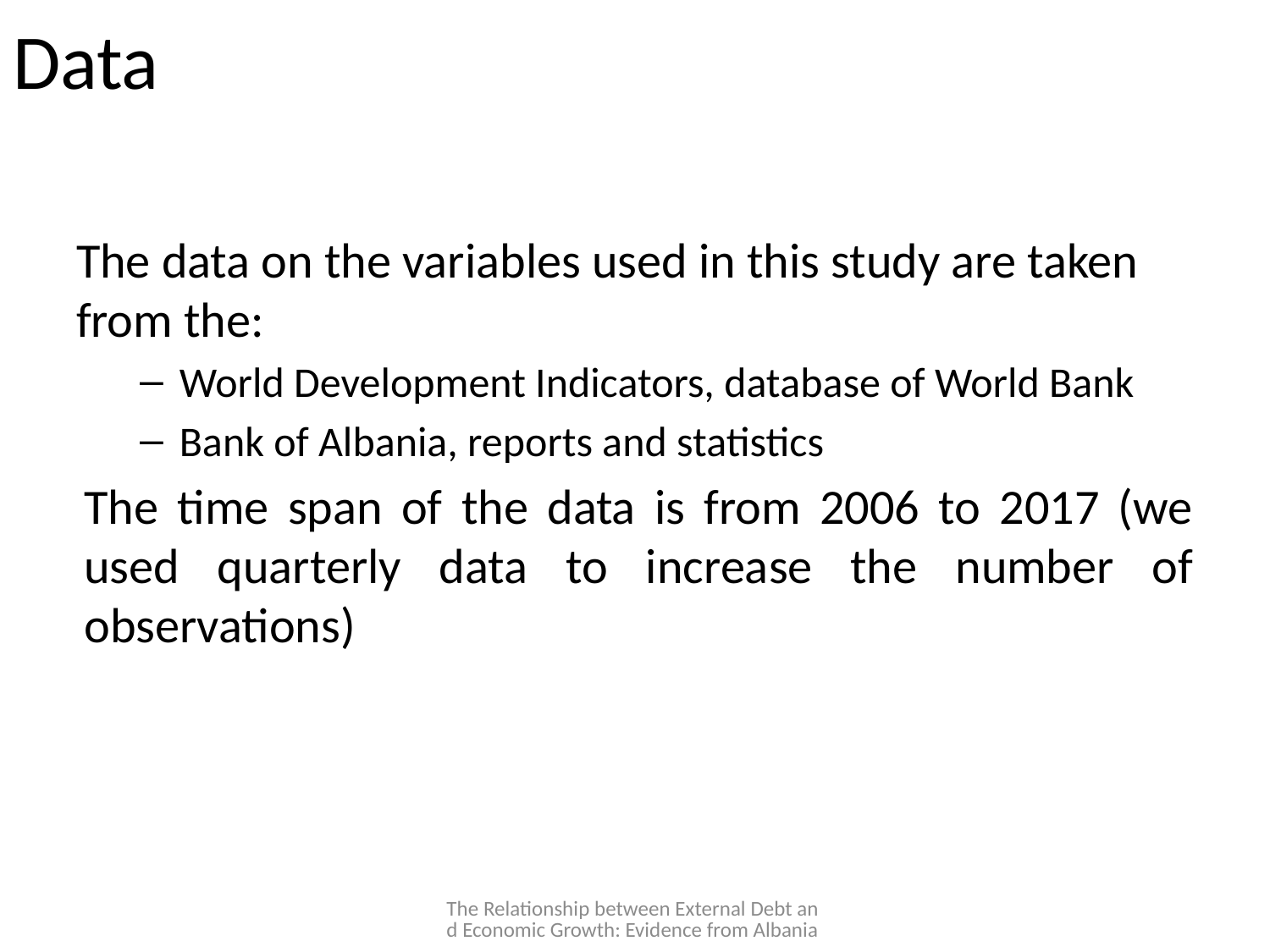

# Data
The data on the variables used in this study are taken from the:
World Development Indicators, database of World Bank
Bank of Albania, reports and statistics
The time span of the data is from 2006 to 2017 (we used quarterly data to increase the number of observations)
The Relationship between External Debt and Economic Growth: Evidence from Albania